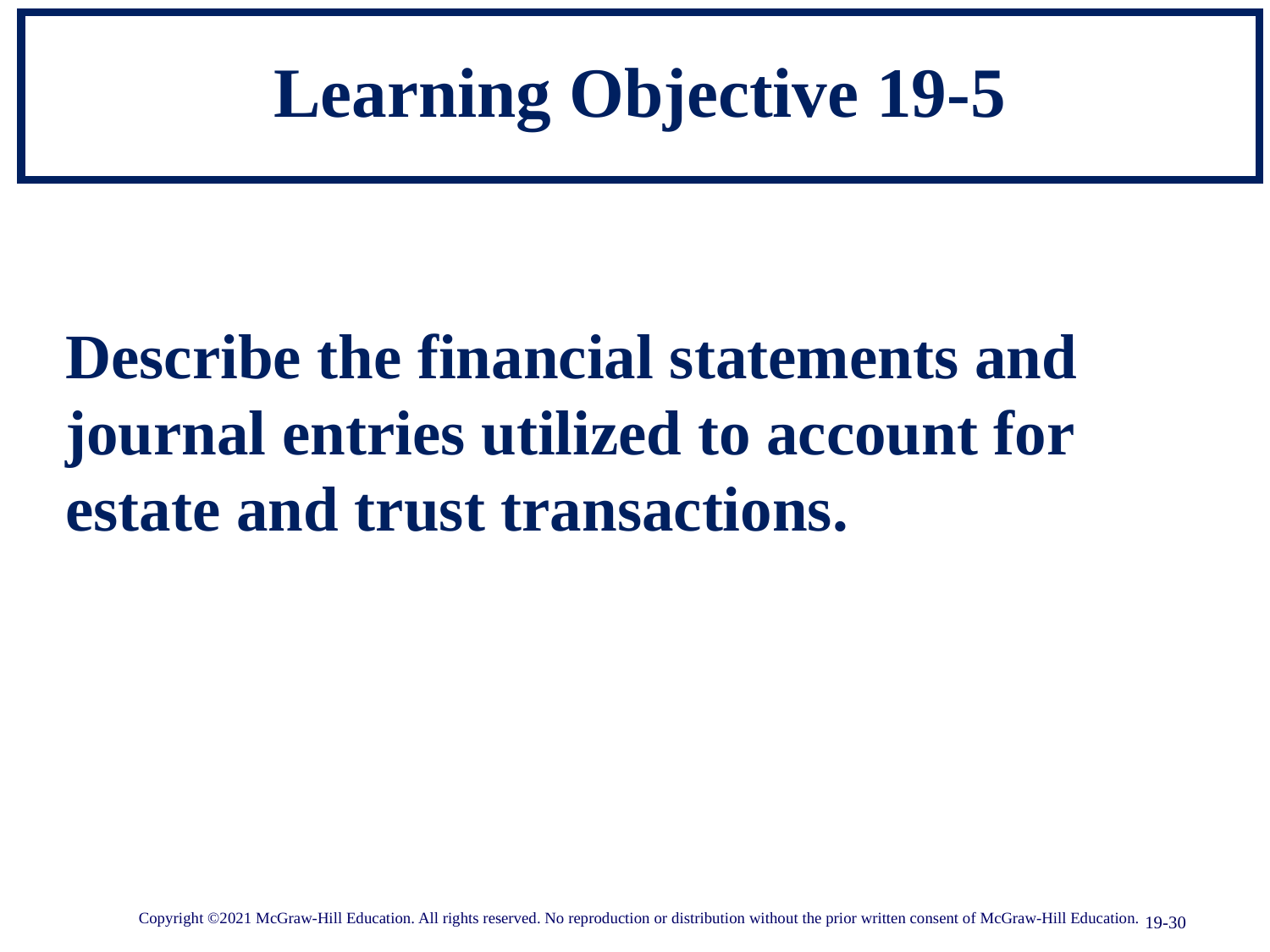

# Learning Objective 19-5

Describe the financial statements and journal entries utilized to account for estate and trust transactions.

Copyright ©2021 McGraw-Hill Education. All rights reserved. No reproduction or distribution without the prior written consent of McGraw-Hill Education.
19-30